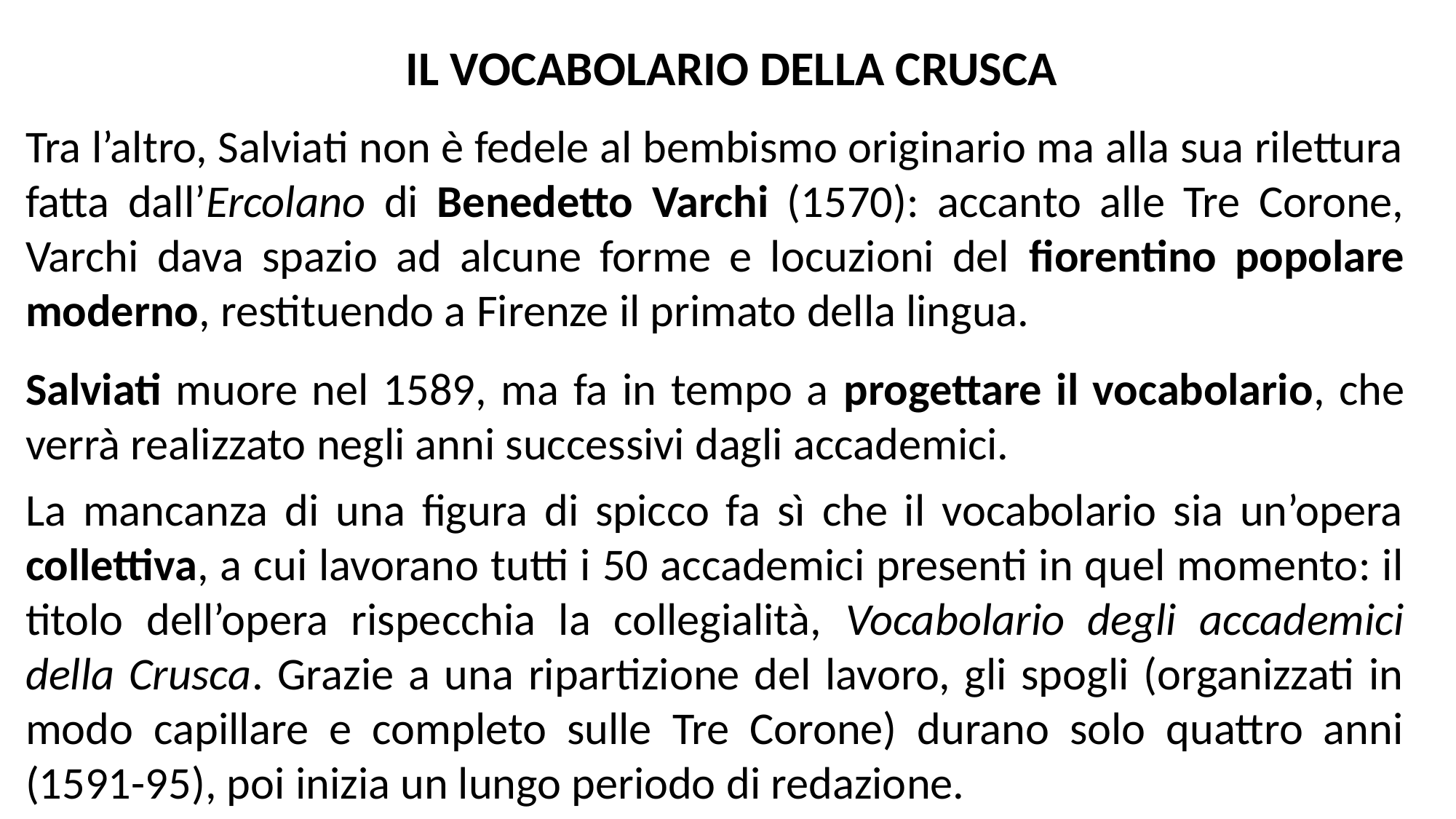

IL VOCABOLARIO DELLA CRUSCA
Tra l’altro, Salviati non è fedele al bembismo originario ma alla sua rilettura fatta dall’Ercolano di Benedetto Varchi (1570): accanto alle Tre Corone, Varchi dava spazio ad alcune forme e locuzioni del fiorentino popolare moderno, restituendo a Firenze il primato della lingua.
Salviati muore nel 1589, ma fa in tempo a progettare il vocabolario, che verrà realizzato negli anni successivi dagli accademici.
La mancanza di una figura di spicco fa sì che il vocabolario sia un’opera collettiva, a cui lavorano tutti i 50 accademici presenti in quel momento: il titolo dell’opera rispecchia la collegialità, Vocabolario degli accademici della Crusca. Grazie a una ripartizione del lavoro, gli spogli (organizzati in modo capillare e completo sulle Tre Corone) durano solo quattro anni (1591-95), poi inizia un lungo periodo di redazione.